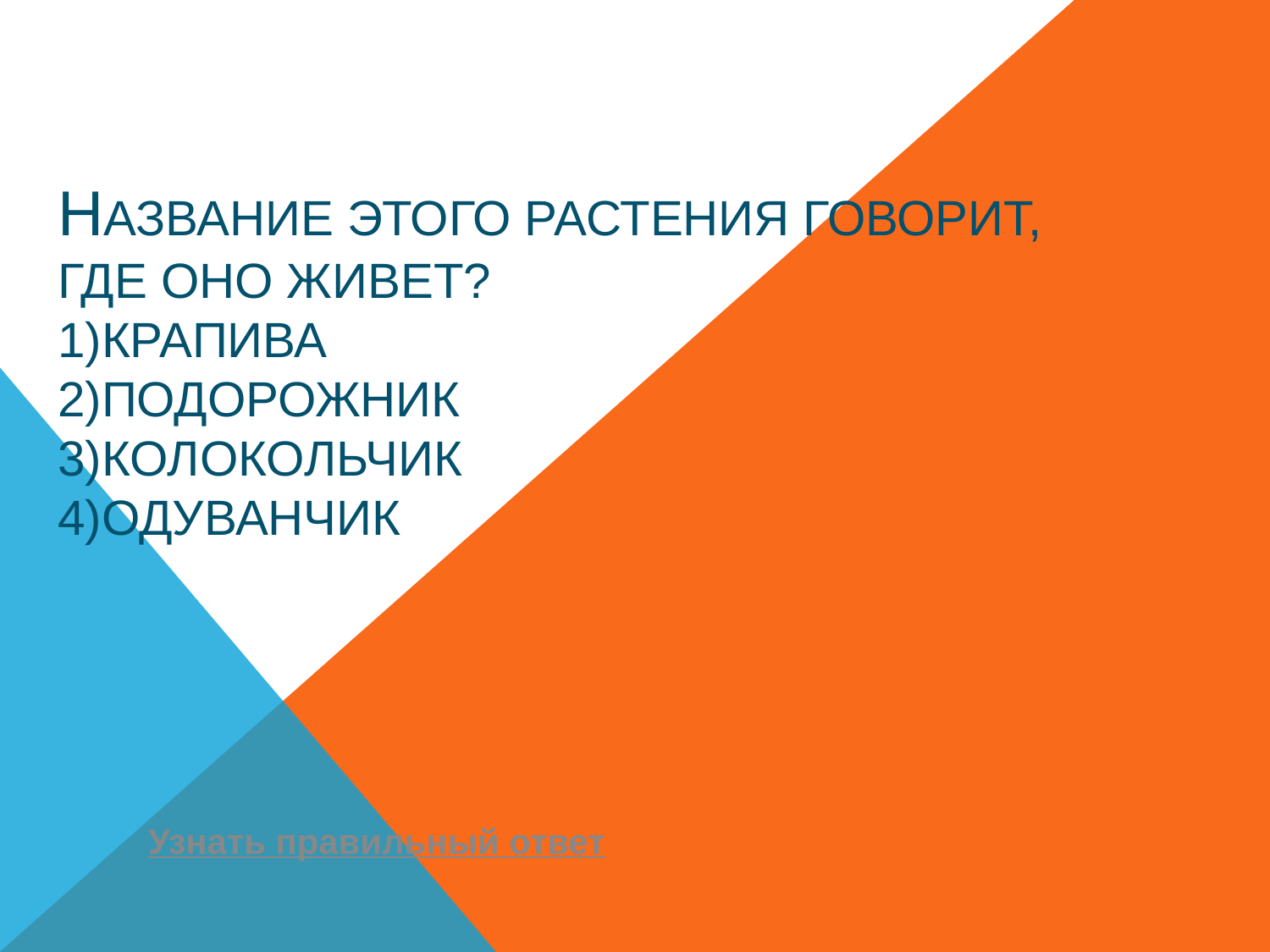

# Название этого растения говорит, где оно живет? 1)крапива 2)подорожник 3)колокольчик 4)одуванчик
Узнать правильный ответ